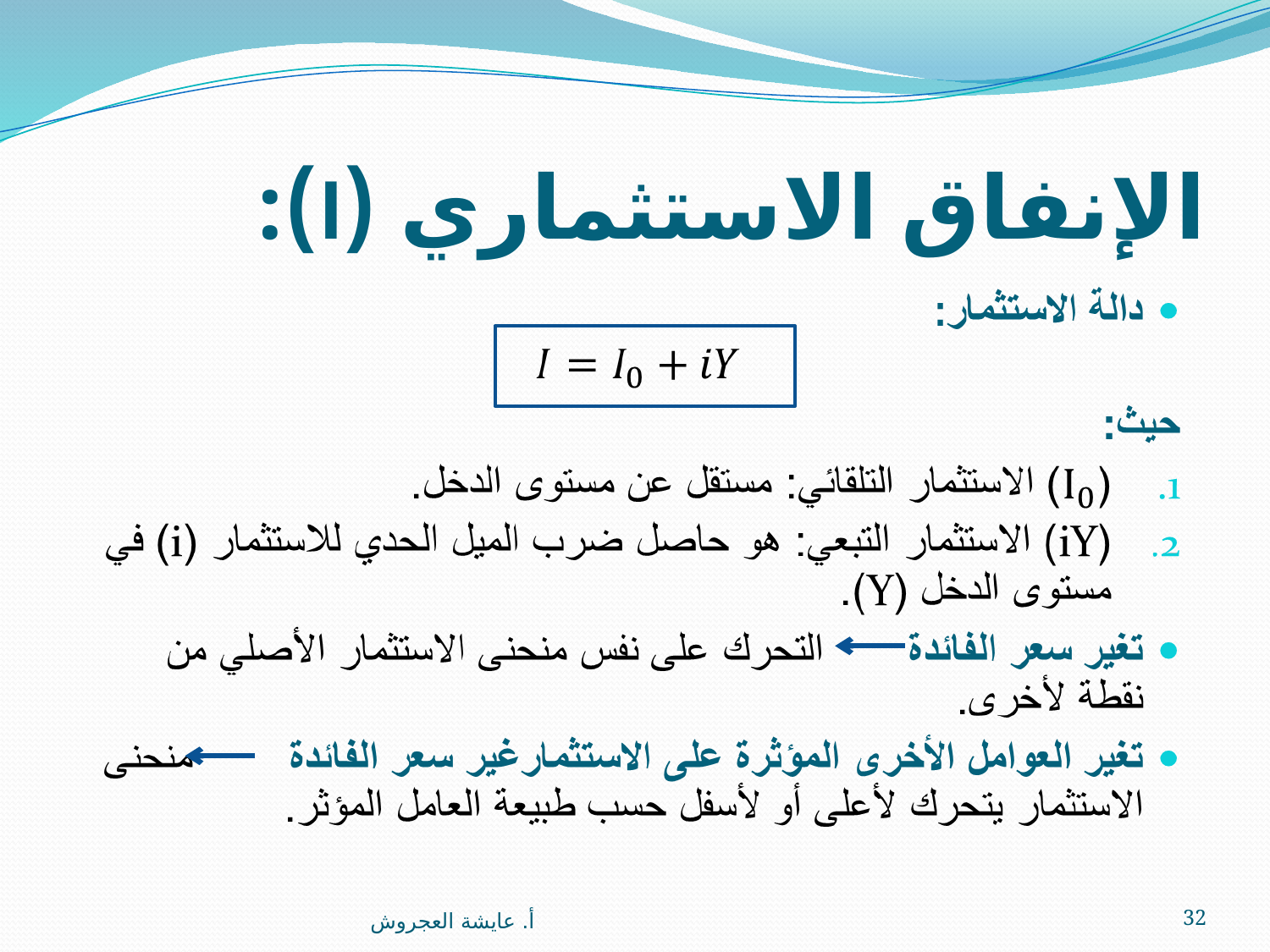

# الإنفاق الاستثماري (I):

أ. عايشة العجروش
32